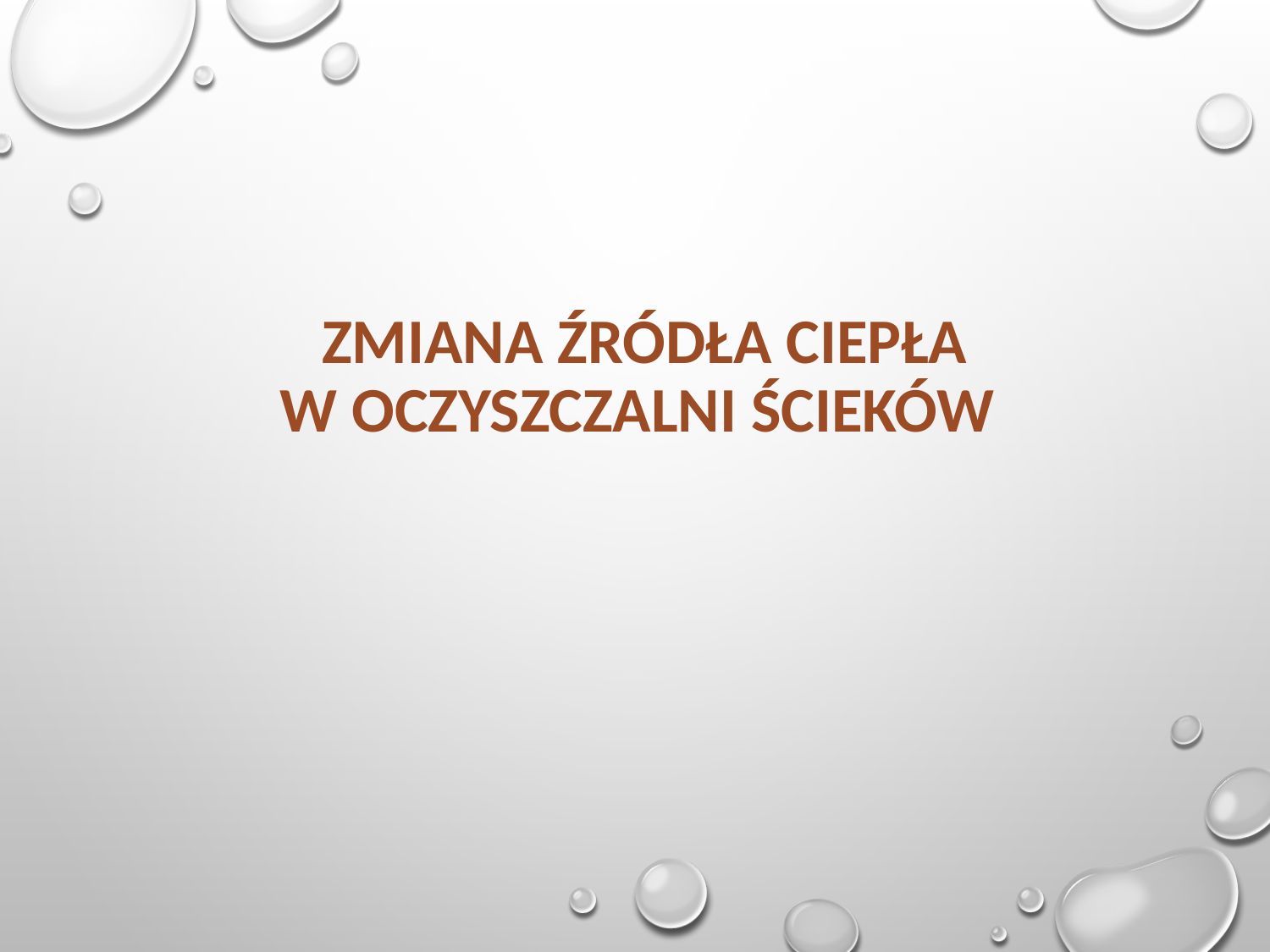

# Zmiana źródła ciepła w Oczyszczalni ścieków